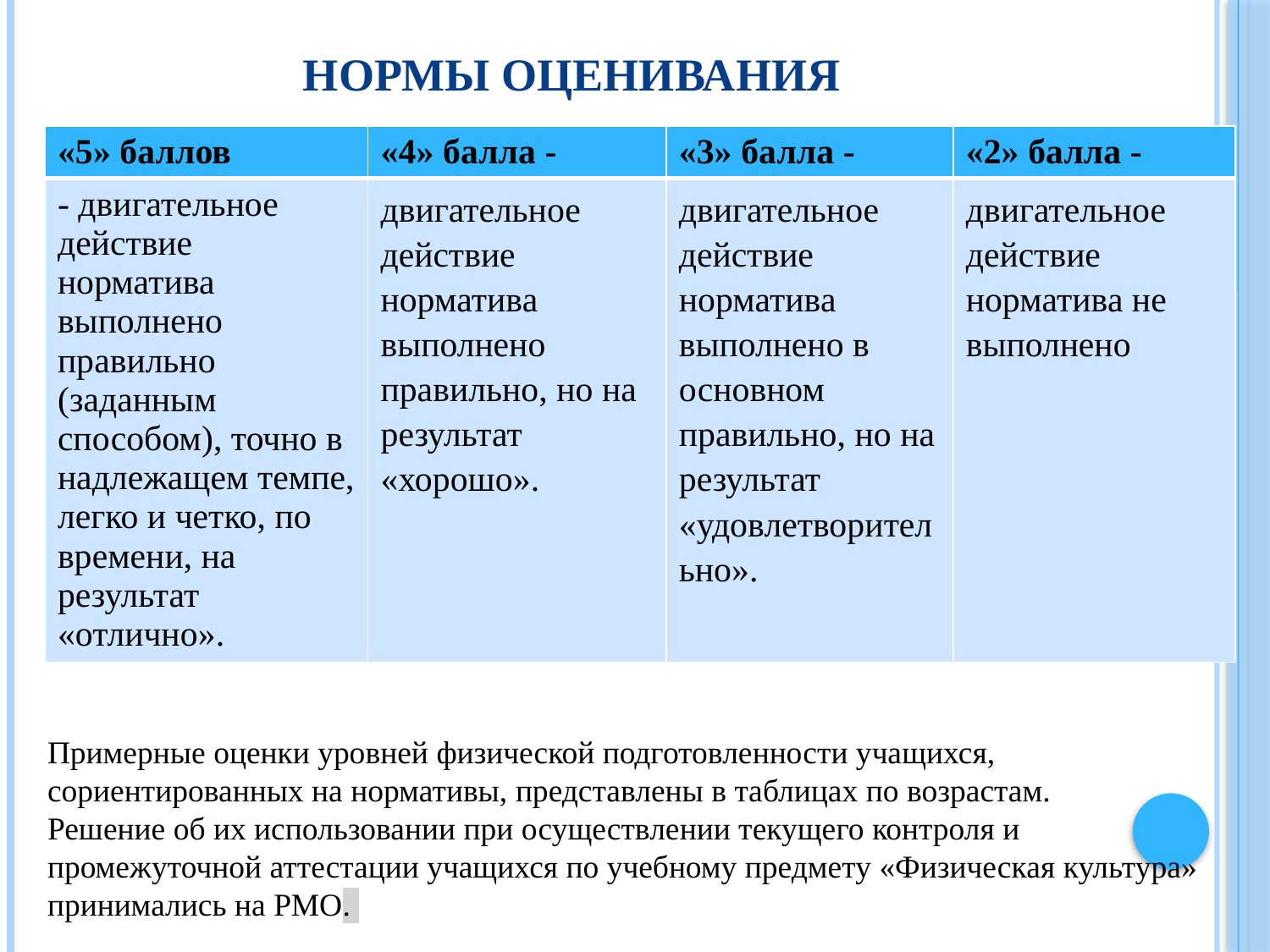

# Нормы оценивания
| «5» баллов | «4» балла - | «3» балла - | «2» балла - |
| --- | --- | --- | --- |
| - двигательное действие норматива выполнено правильно (заданным способом), точно в надлежащем темпе, легко и четко, по времени, на результат «отлично». | двигательное действие норматива выполнено правильно, но на результат «хорошо». | двигательное действие норматива выполнено в основном правильно, но на результат «удовлетворительно». | двигательное действие норматива не выполнено |
Примерные оценки уровней физической подготовленности учащихся, сориентированных на нормативы, представлены в таблицах по возрастам.
Решение об их использовании при осуществлении текущего контроля и промежуточной аттестации учащихся по учебному предмету «Физическая культура» принимались на РМО.